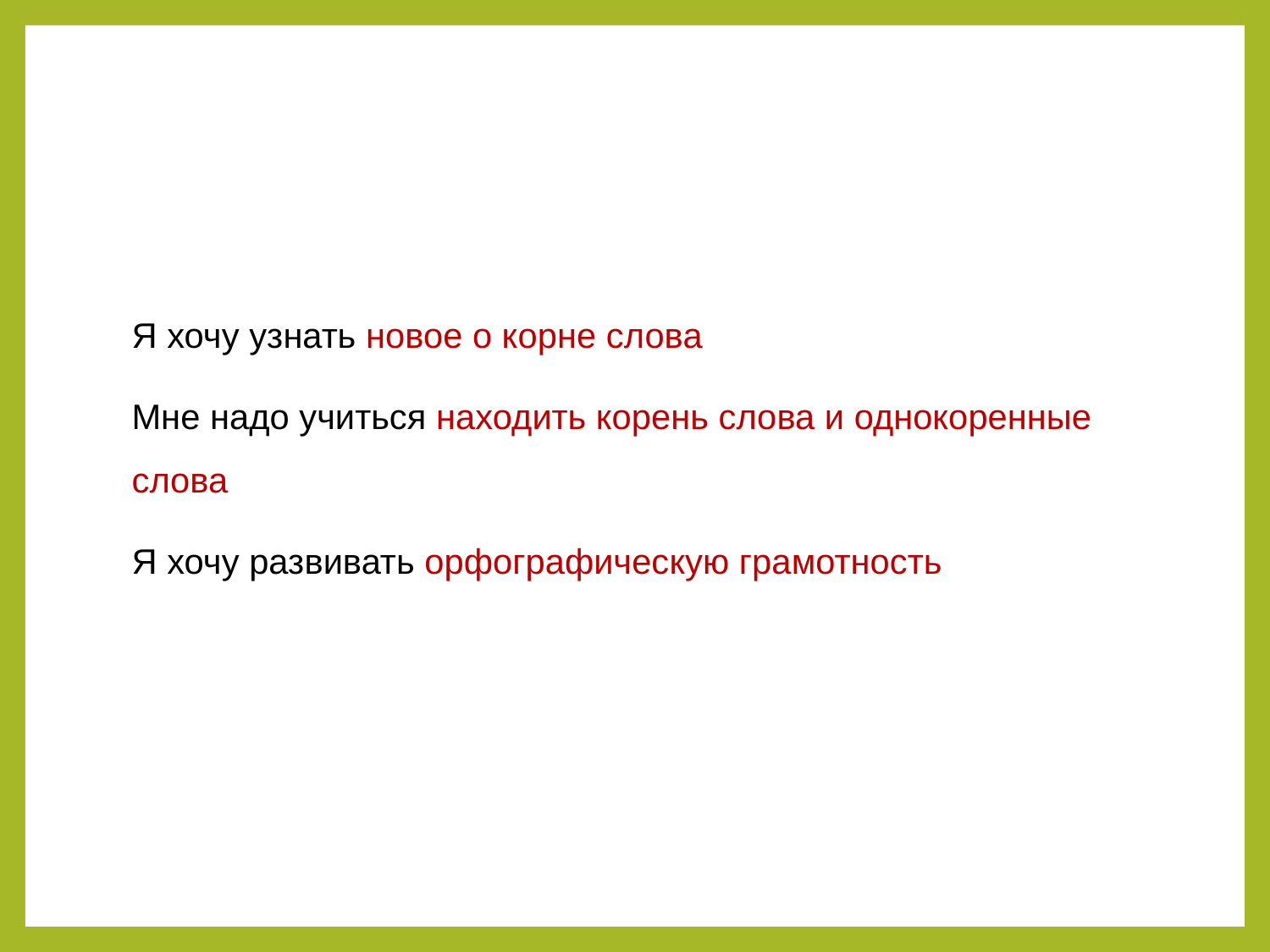

Я хочу узнать новое о корне слова
Мне надо учиться находить корень слова и однокоренные слова
Я хочу развивать орфографическую грамотность